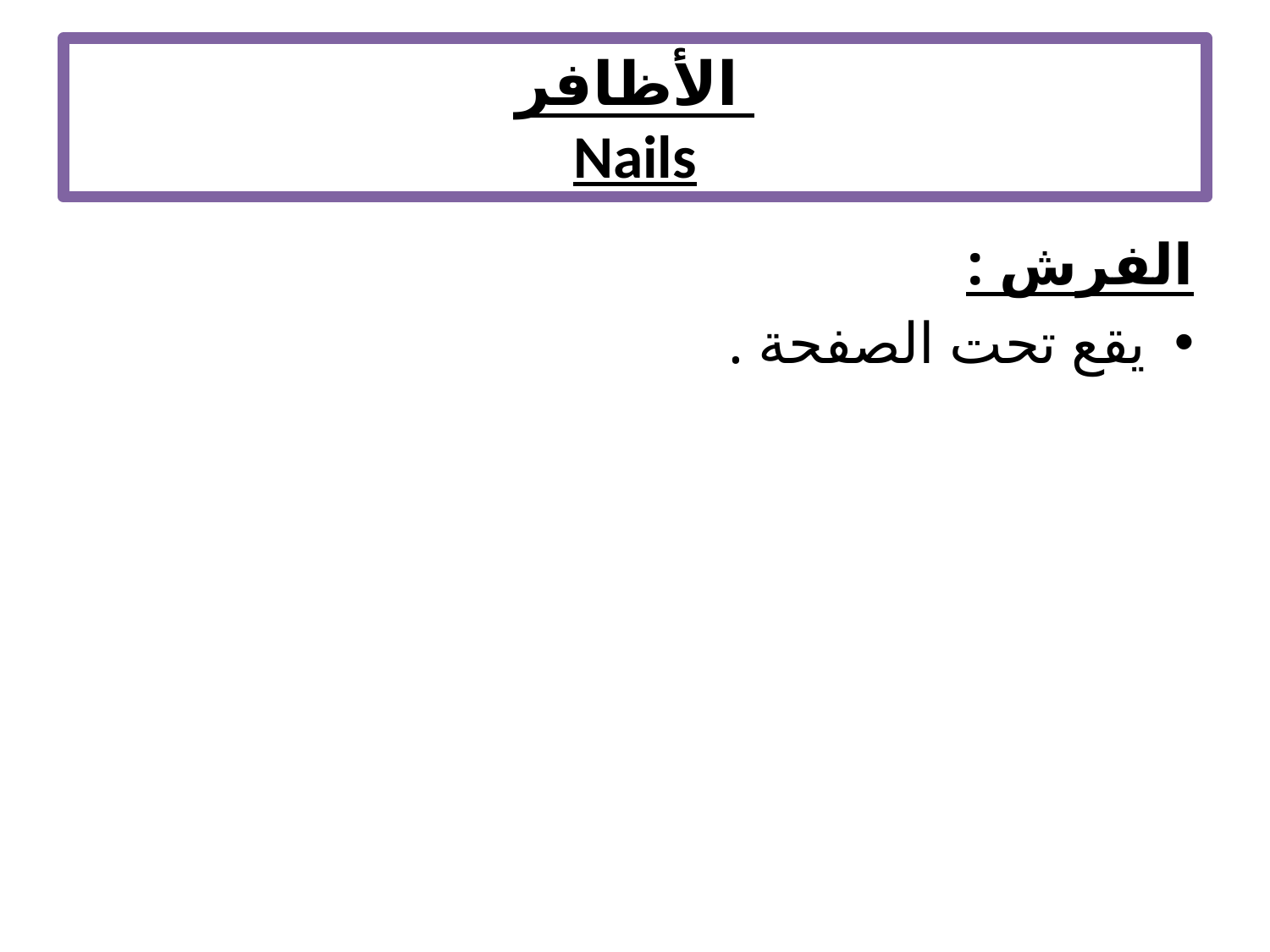

# الأظافر Nails
الفرش :
يقع تحت الصفحة .